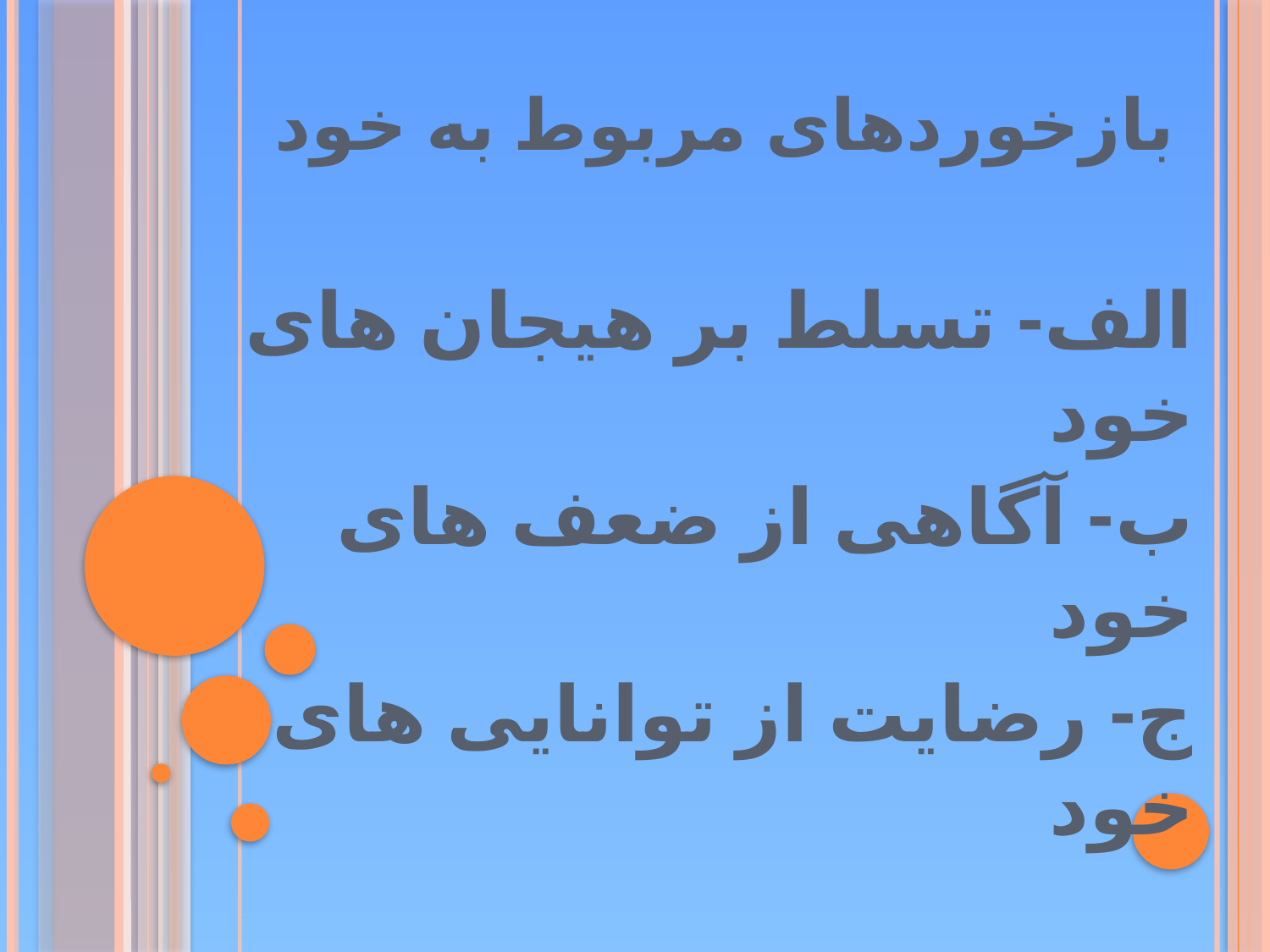

# بازخوردهای مربوط به خود
الف- تسلط بر هیجان های خود
ب- آگاهی از ضعف های خود
ج- رضایت از توانایی های خود